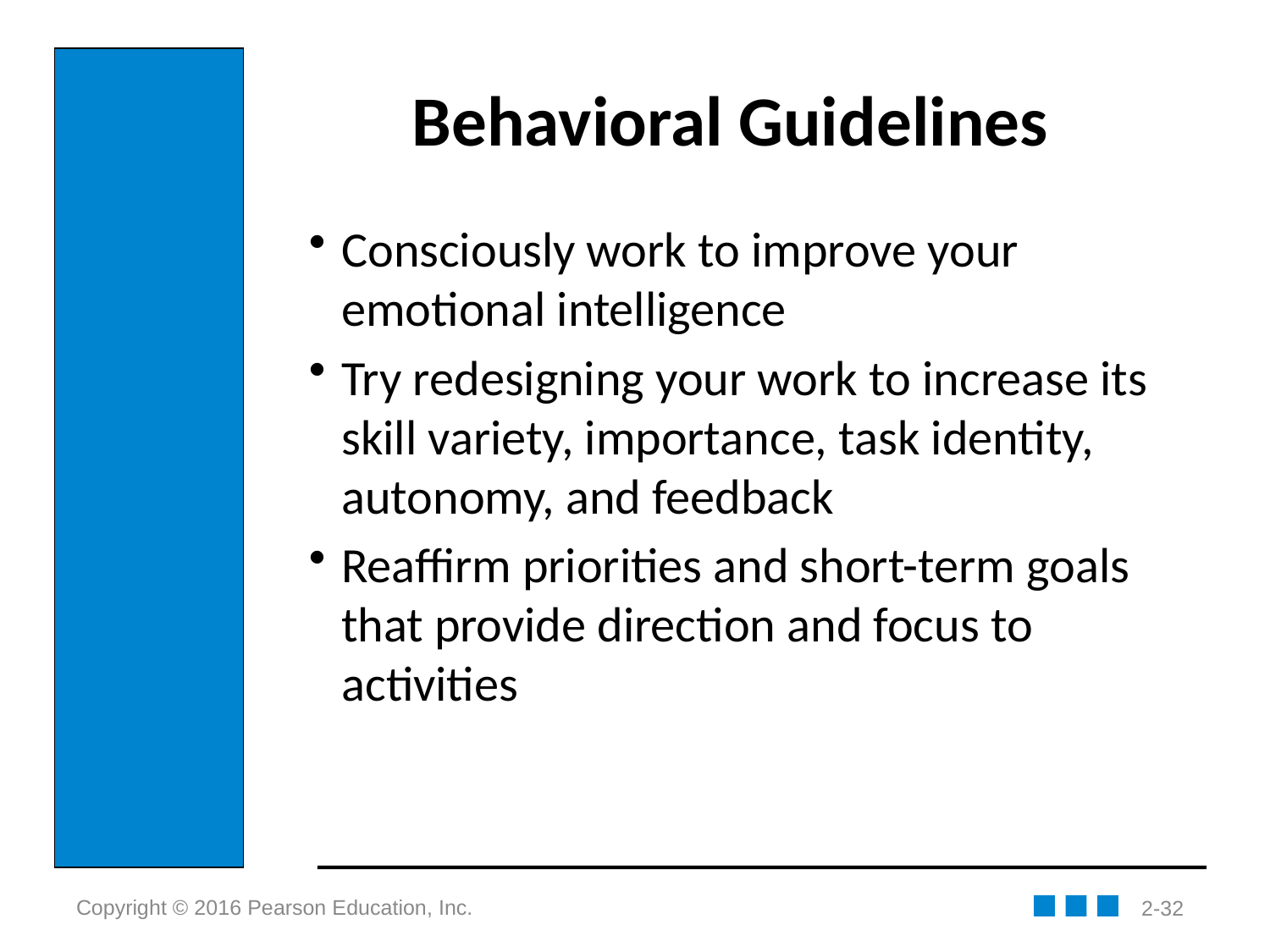

# Behavioral Guidelines

Consciously work to improve your emotional intelligence
Try redesigning your work to increase its skill variety, importance, task identity, autonomy, and feedback
Reaffirm priorities and short-term goals that provide direction and focus to activities

2-32
Copyright © 2016 Pearson Education, Inc.